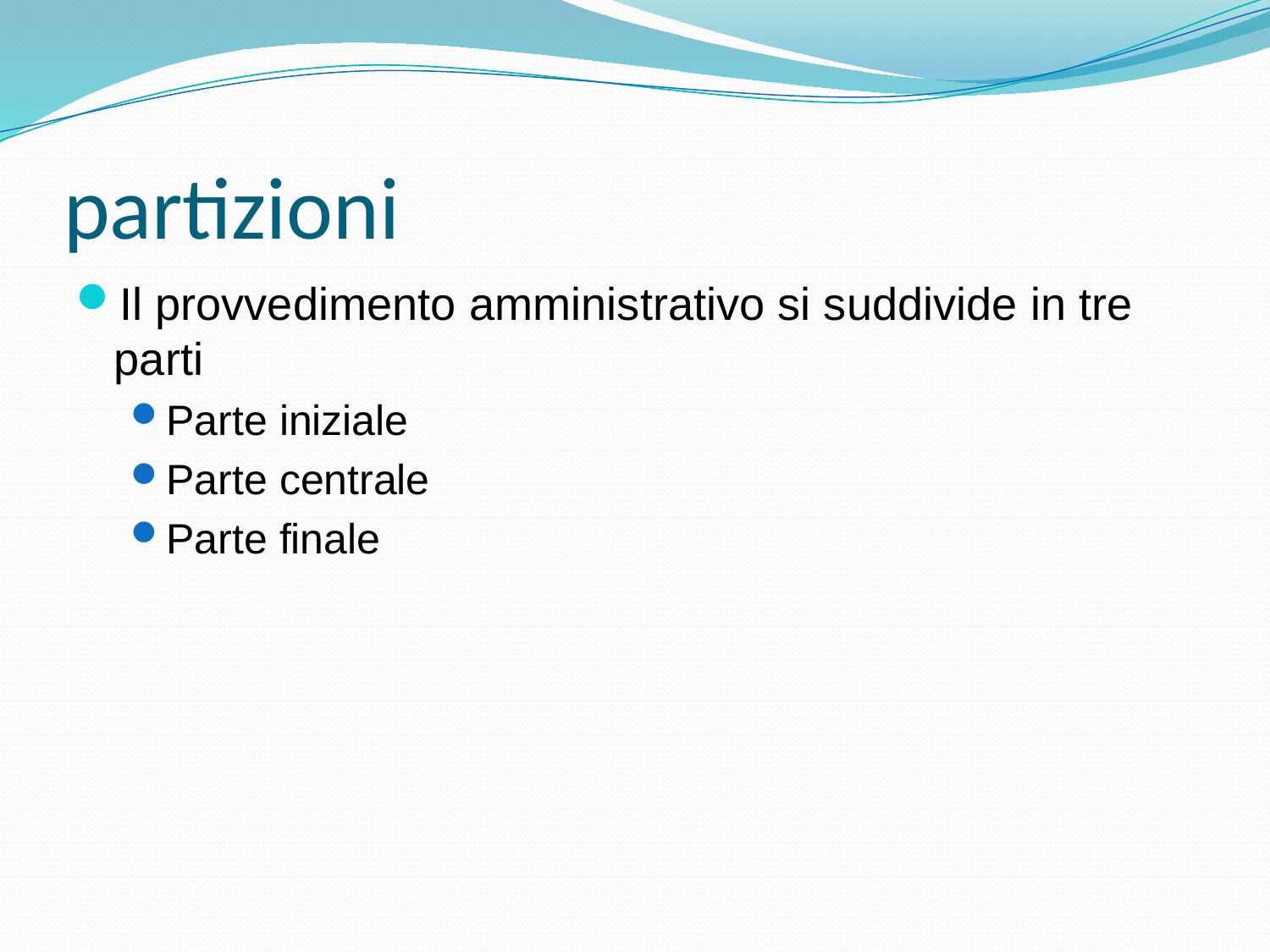

# partizioni
Il provvedimento amministrativo si suddivide in tre parti
Parte iniziale
Parte centrale
Parte finale